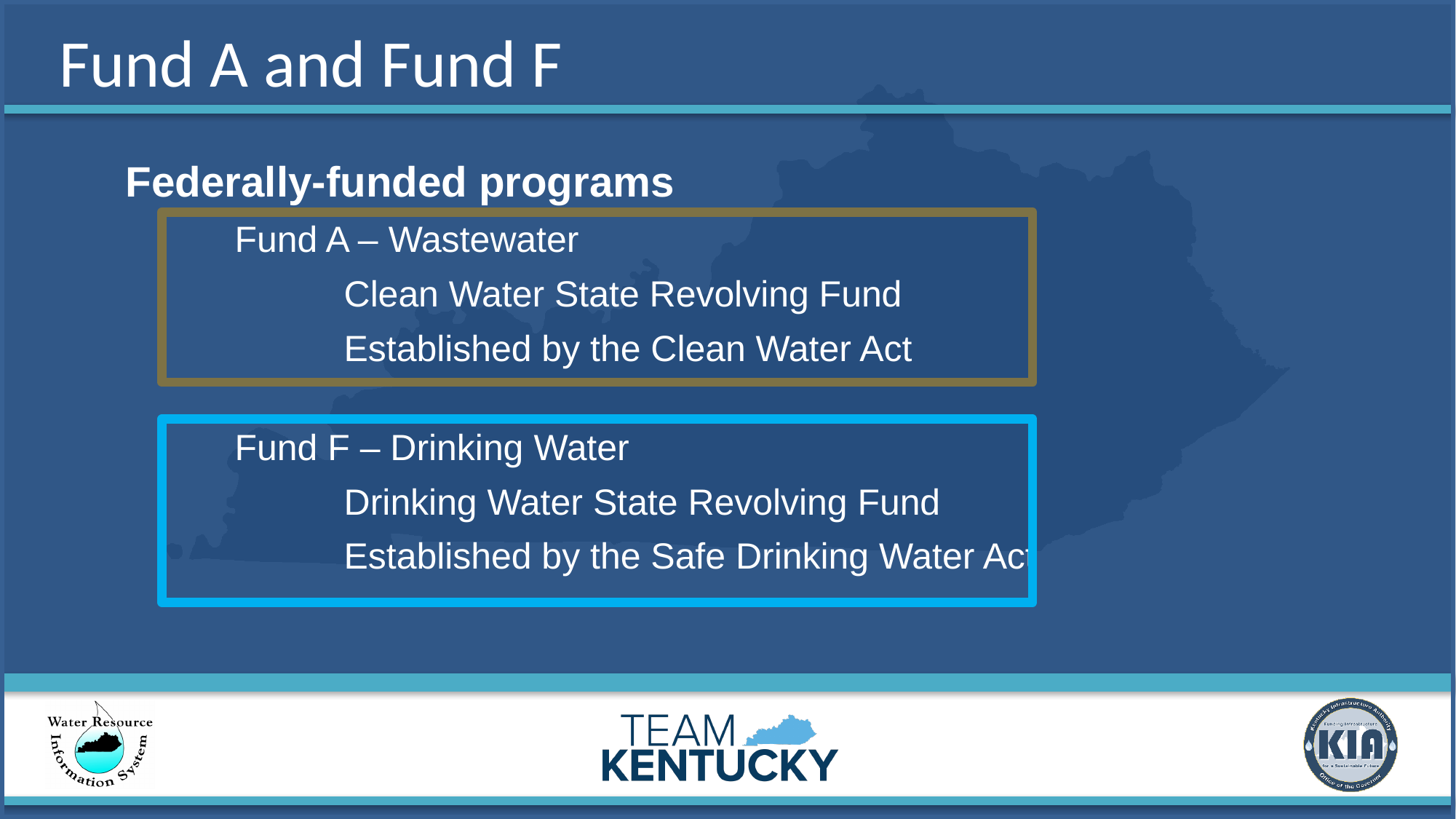

# Fund A and Fund F

Federally-funded programs
	Fund A – Wastewater
		Clean Water State Revolving Fund
	Established by the Clean Water Act

	Fund F – Drinking Water
	Drinking Water State Revolving Fund
	Established by the Safe Drinking Water Act